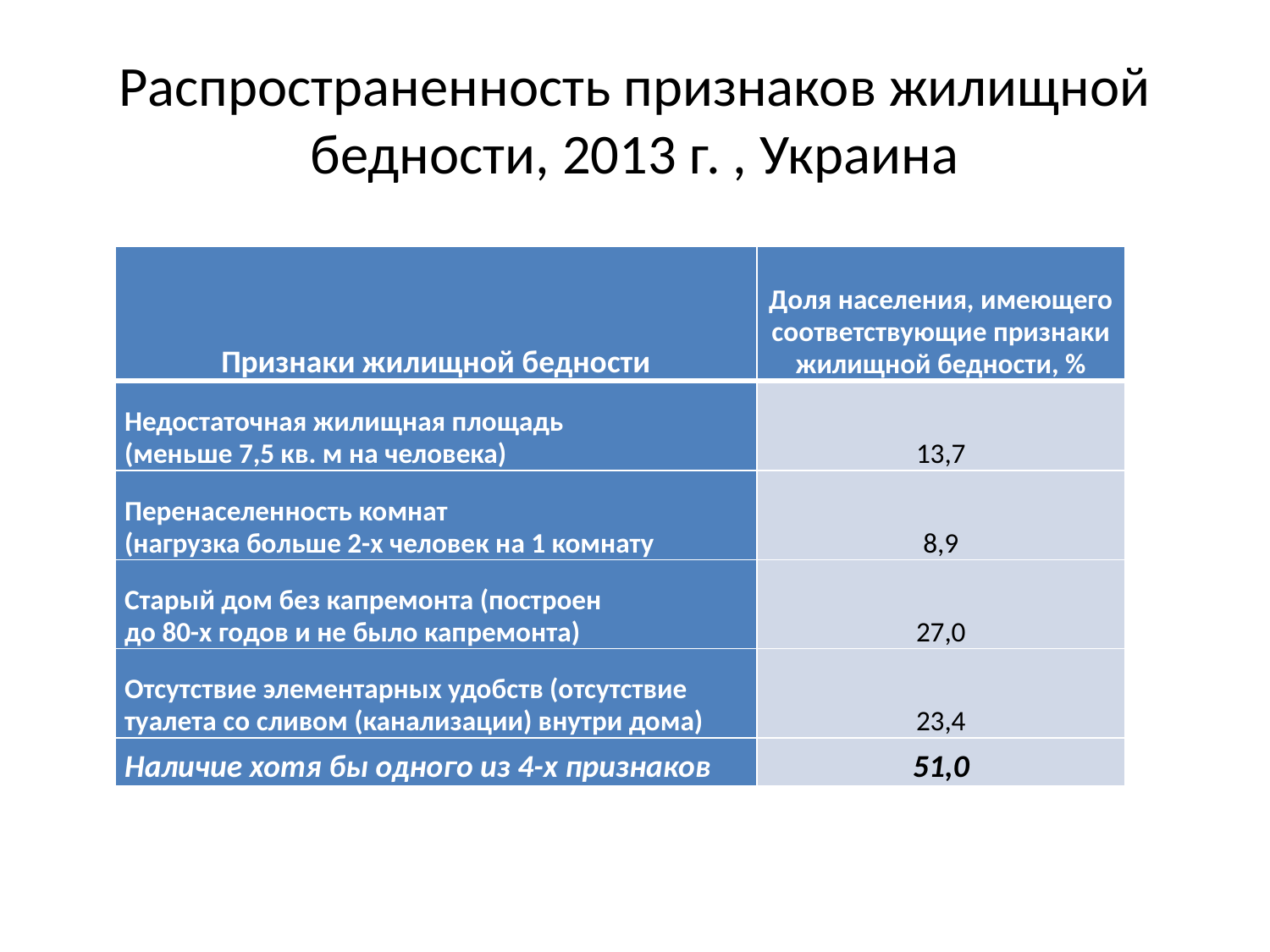

# Распространенность признаков жилищной бедности, 2013 г. , Украина
| Признаки жилищной бедности | Доля населения, имеющего соответствующие признаки жилищной бедности, % |
| --- | --- |
| Недостаточная жилищная площадь (меньше 7,5 кв. м на человека) | 13,7 |
| Перенаселенность комнат (нагрузка больше 2-х человек на 1 комнату | 8,9 |
| Старый дом без капремонта (построен до 80-х годов и не было капремонта) | 27,0 |
| Отсутствие элементарных удобств (отсутствие туалета со сливом (канализации) внутри дома) | 23,4 |
| Наличие хотя бы одного из 4-х признаков | 51,0 |